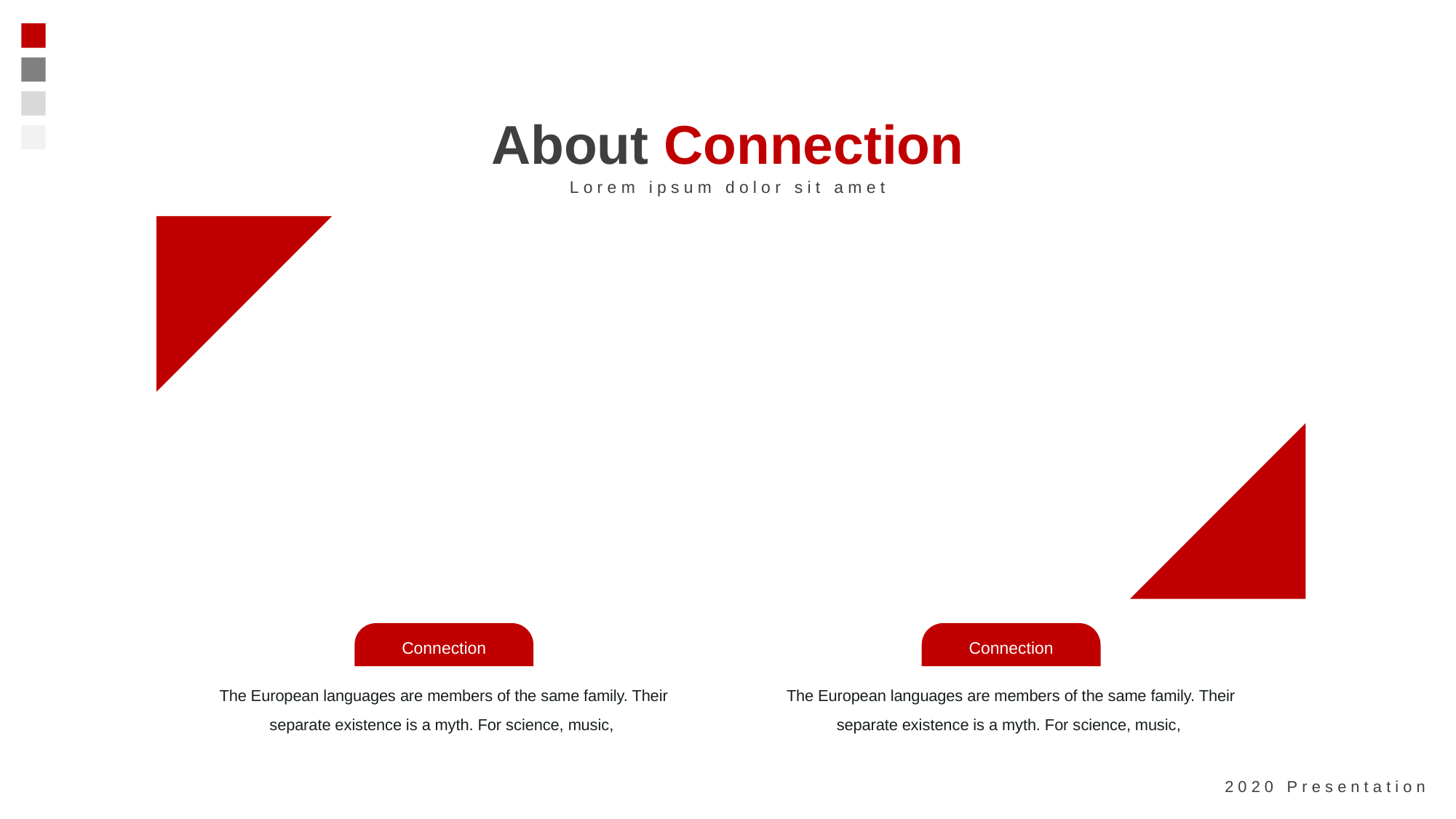

About Connection
Lorem ipsum dolor sit amet

Connection
Connection
The European languages are members of the same family. Their separate existence is a myth. For science, music,
The European languages are members of the same family. Their separate existence is a myth. For science, music,
2020 Presentation